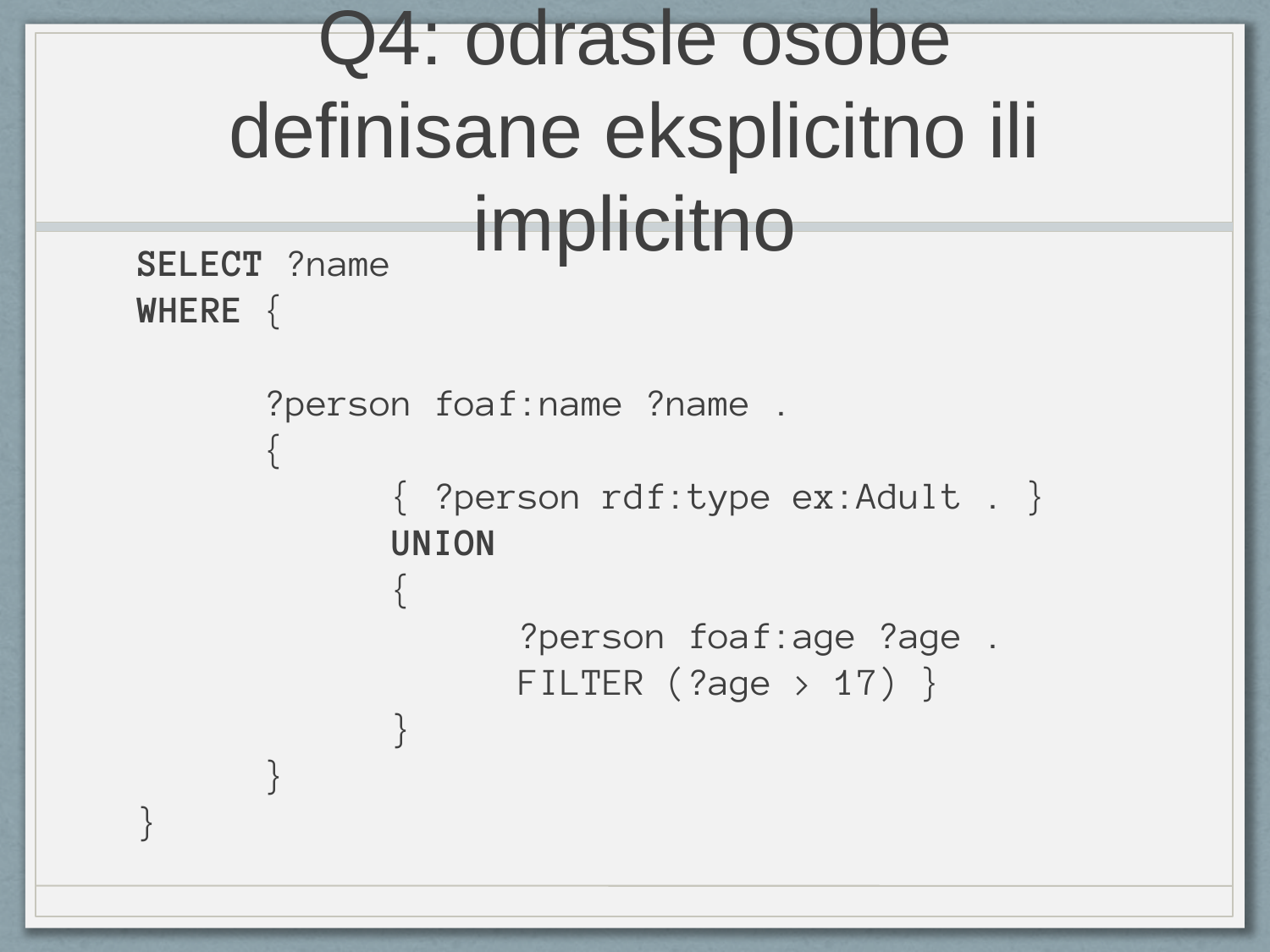

# Q4: odrasle osobe definisane eksplicitno ili implicitno
SELECT ?name
WHERE {

	?person foaf:name ?name .
	{
 		{ ?person rdf:type ex:Adult . }
		UNION
		{
			?person foaf:age ?age .
			FILTER (?age > 17) }
		}
	}
}